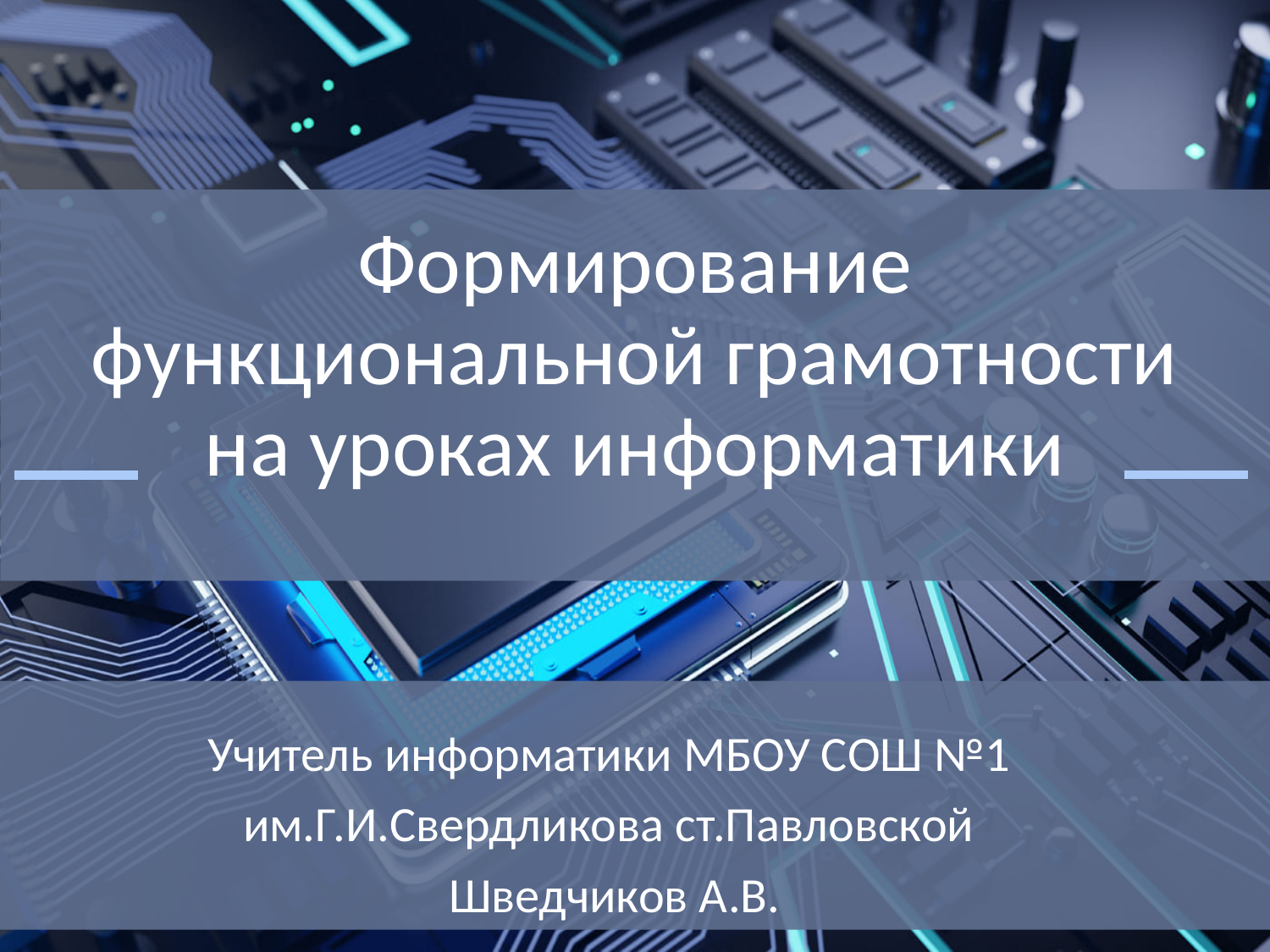

# Формирование функциональной грамотности на уроках информатики

Учитель информатики МБОУ СОШ №1
им.Г.И.Свердликова ст.Павловской
Шведчиков А.В.